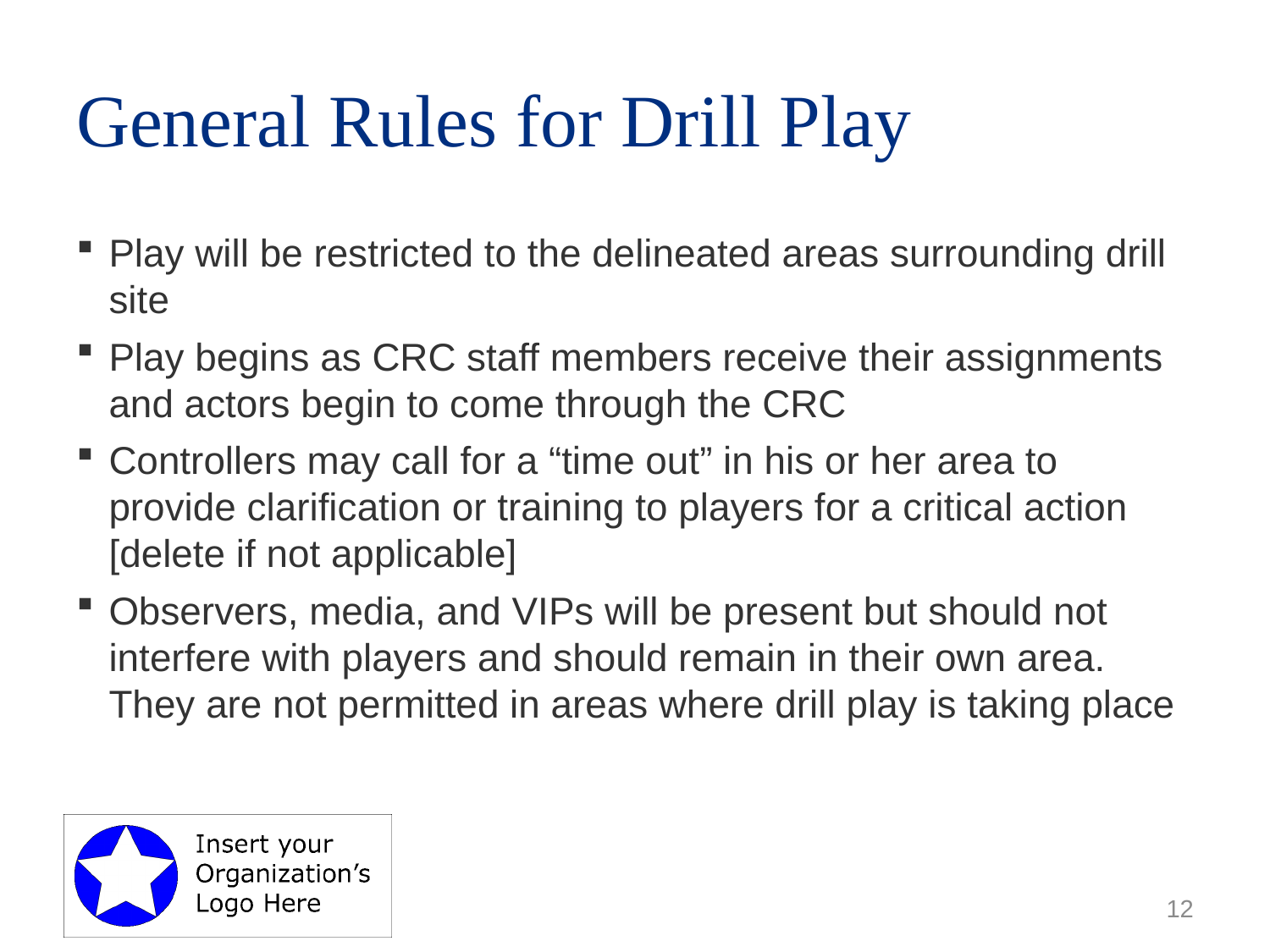

# General Rules for Drill Play
Play will be restricted to the delineated areas surrounding drill site
Play begins as CRC staff members receive their assignments and actors begin to come through the CRC
Controllers may call for a “time out” in his or her area to provide clarification or training to players for a critical action [delete if not applicable]
Observers, media, and VIPs will be present but should not interfere with players and should remain in their own area. They are not permitted in areas where drill play is taking place
12